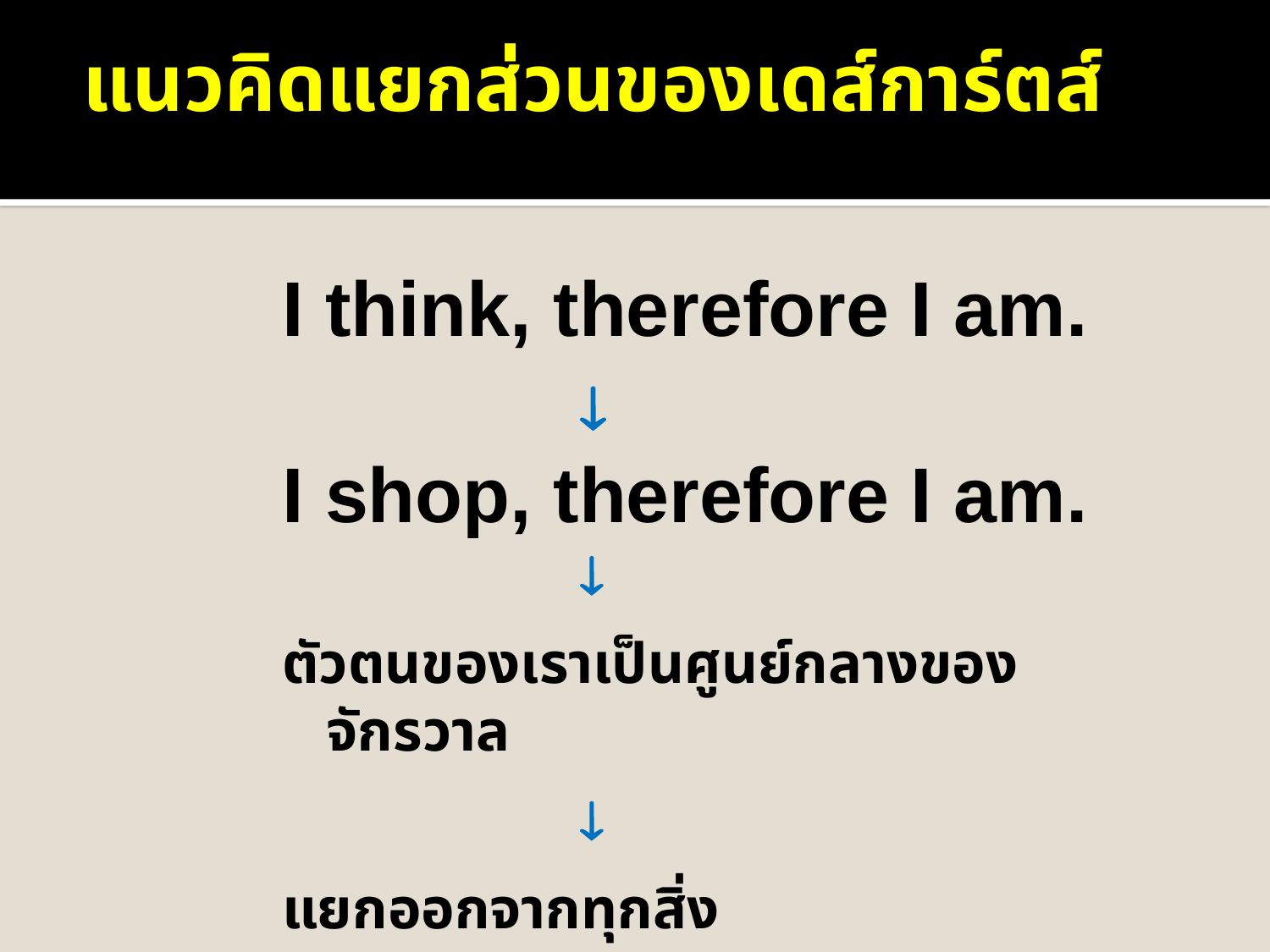

# แนวคิดแยกส่วนของเดส์การ์ตส์
I think, therefore I am.
			↓
I shop, therefore I am.
			↓
ตัวตนของเราเป็นศูนย์กลางของจักรวาล
			↓
แยกออกจากทุกสิ่ง